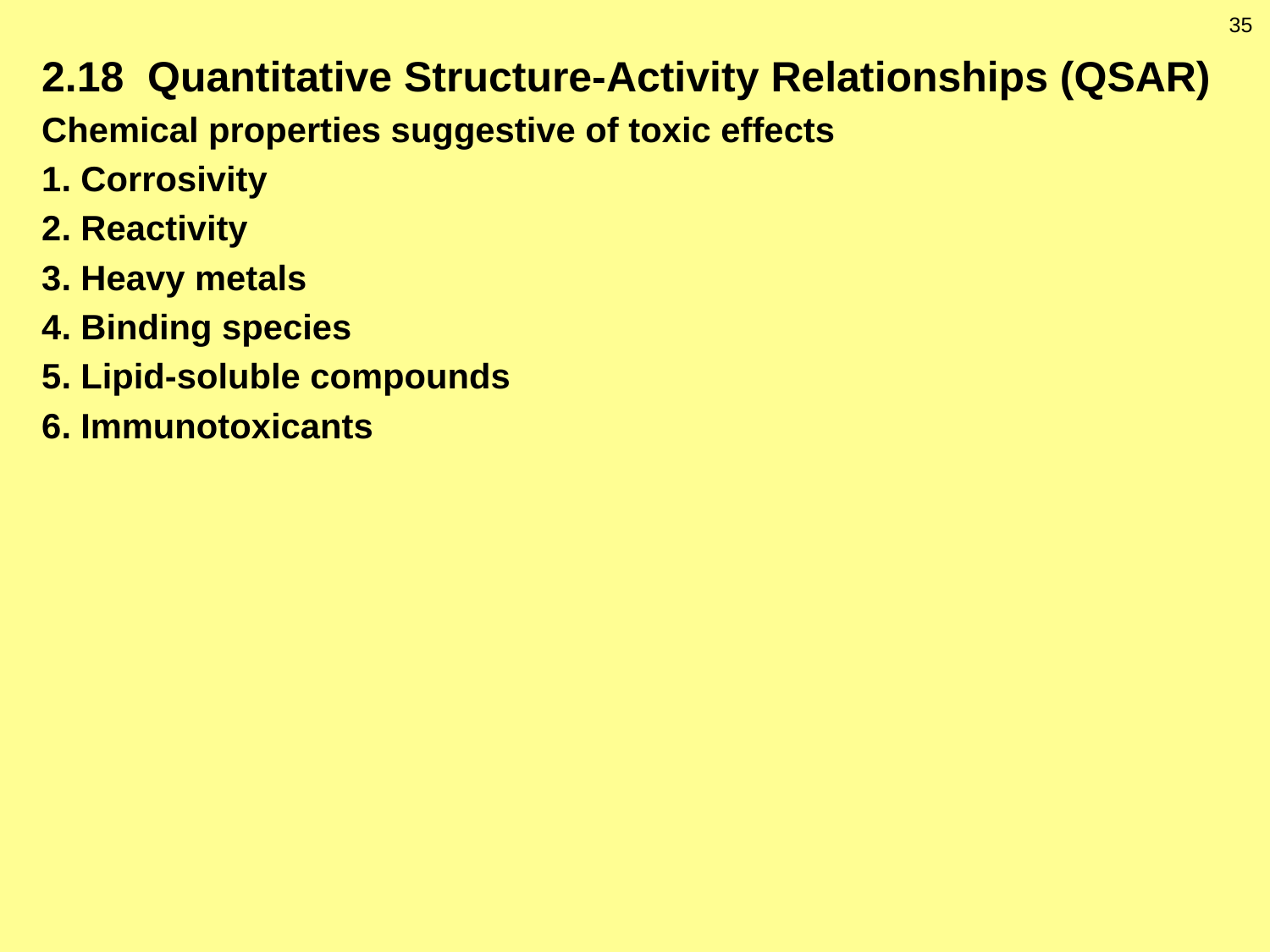

35
2.18  Quantitative Structure-Activity Relationships (QSAR)
Chemical properties suggestive of toxic effects
1. Corrosivity
2. Reactivity
3. Heavy metals
4. Binding species
5. Lipid-soluble compounds
6. Immunotoxicants